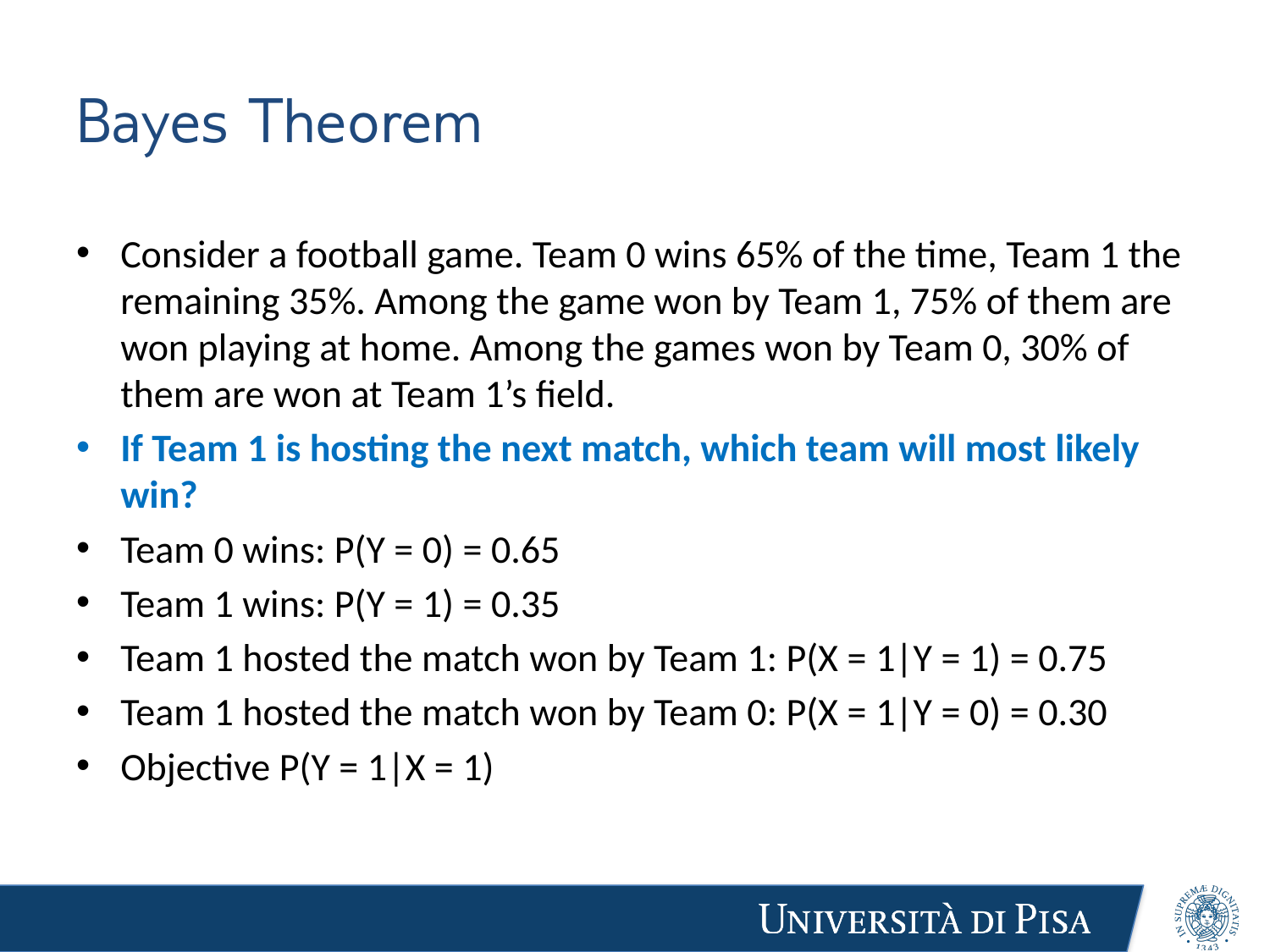

# Bayes Theorem
Consider a football game. Team 0 wins 65% of the time, Team 1 the remaining 35%. Among the game won by Team 1, 75% of them are won playing at home. Among the games won by Team 0, 30% of them are won at Team 1’s field.
If Team 1 is hosting the next match, which team will most likely win?
Team 0 wins: P(Y = 0) = 0.65
Team 1 wins: P(Y = 1) = 0.35
Team 1 hosted the match won by Team 1: P(X = 1|Y = 1) = 0.75
Team 1 hosted the match won by Team 0: P(X = 1|Y = 0) = 0.30
Objective P(Y = 1|X = 1)